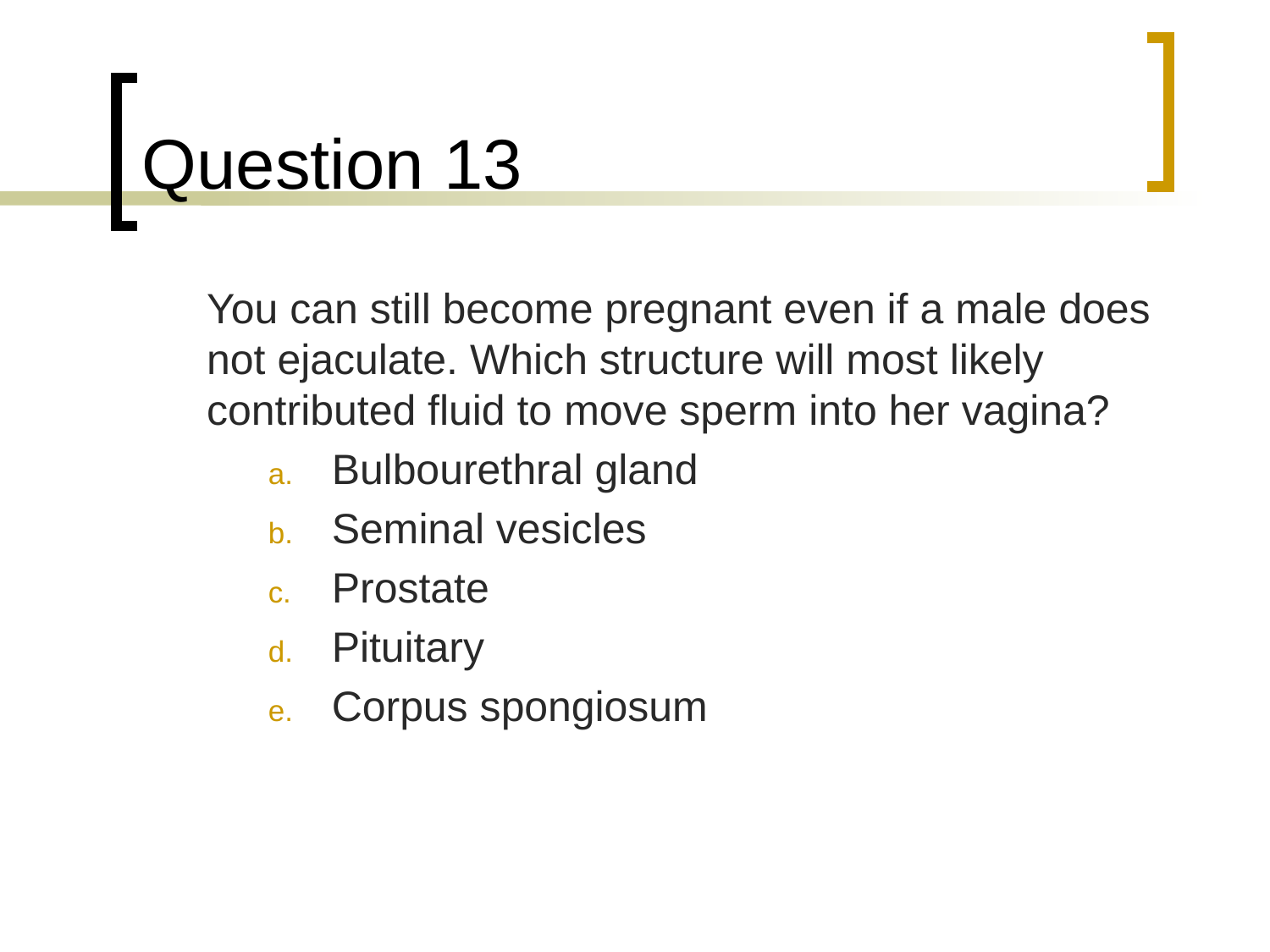

# Question 13
	You can still become pregnant even if a male does not ejaculate. Which structure will most likely contributed fluid to move sperm into her vagina?
Bulbourethral gland
Seminal vesicles
Prostate
Pituitary
Corpus spongiosum